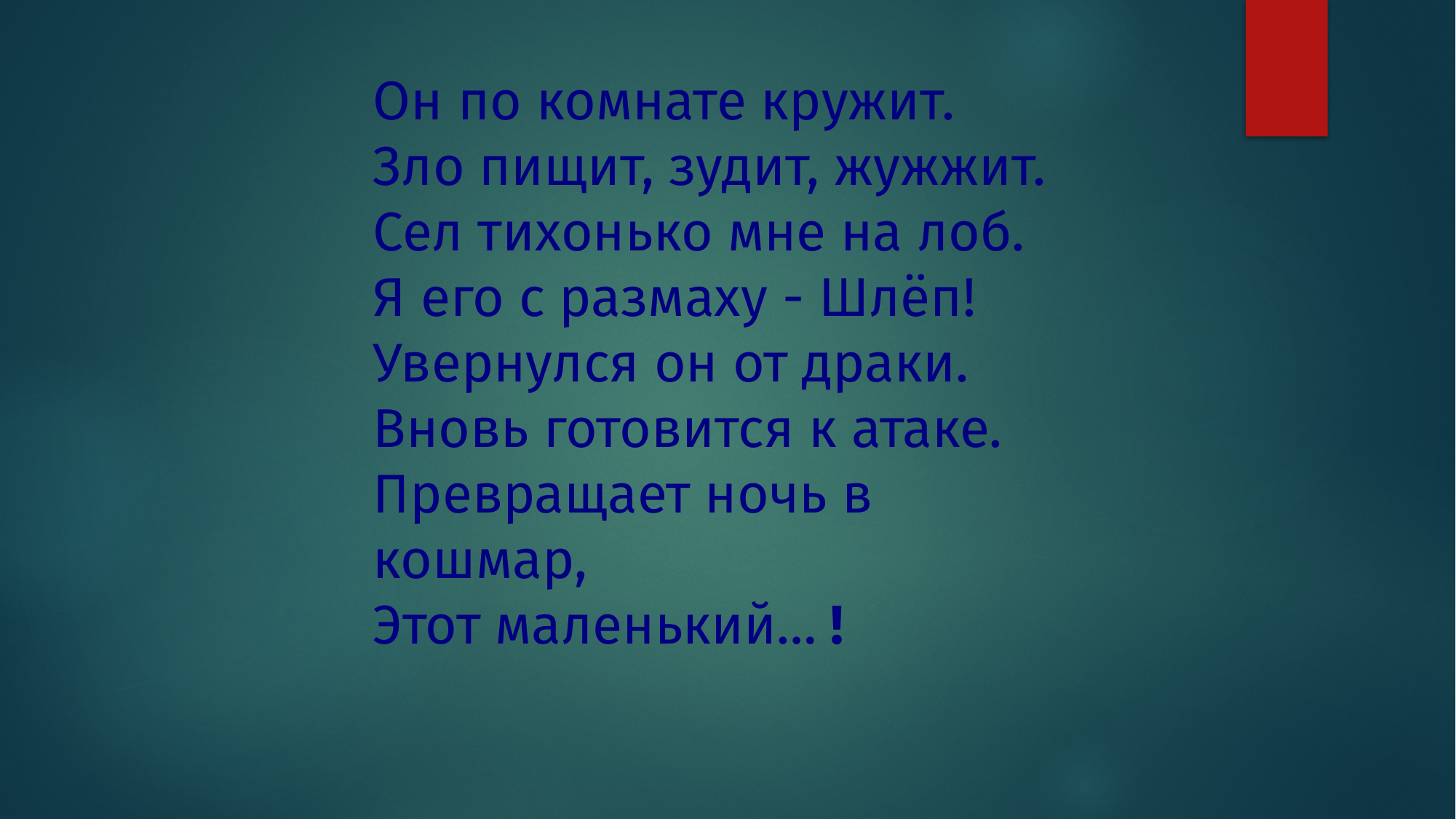

Он по комнате кружит.
Зло пищит, зудит, жужжит.
Сел тихонько мне на лоб.
Я его с размаху - Шлёп!
Увернулся он от драки.
Вновь готовится к атаке.
Превращает ночь в кошмар,
Этот маленький… !